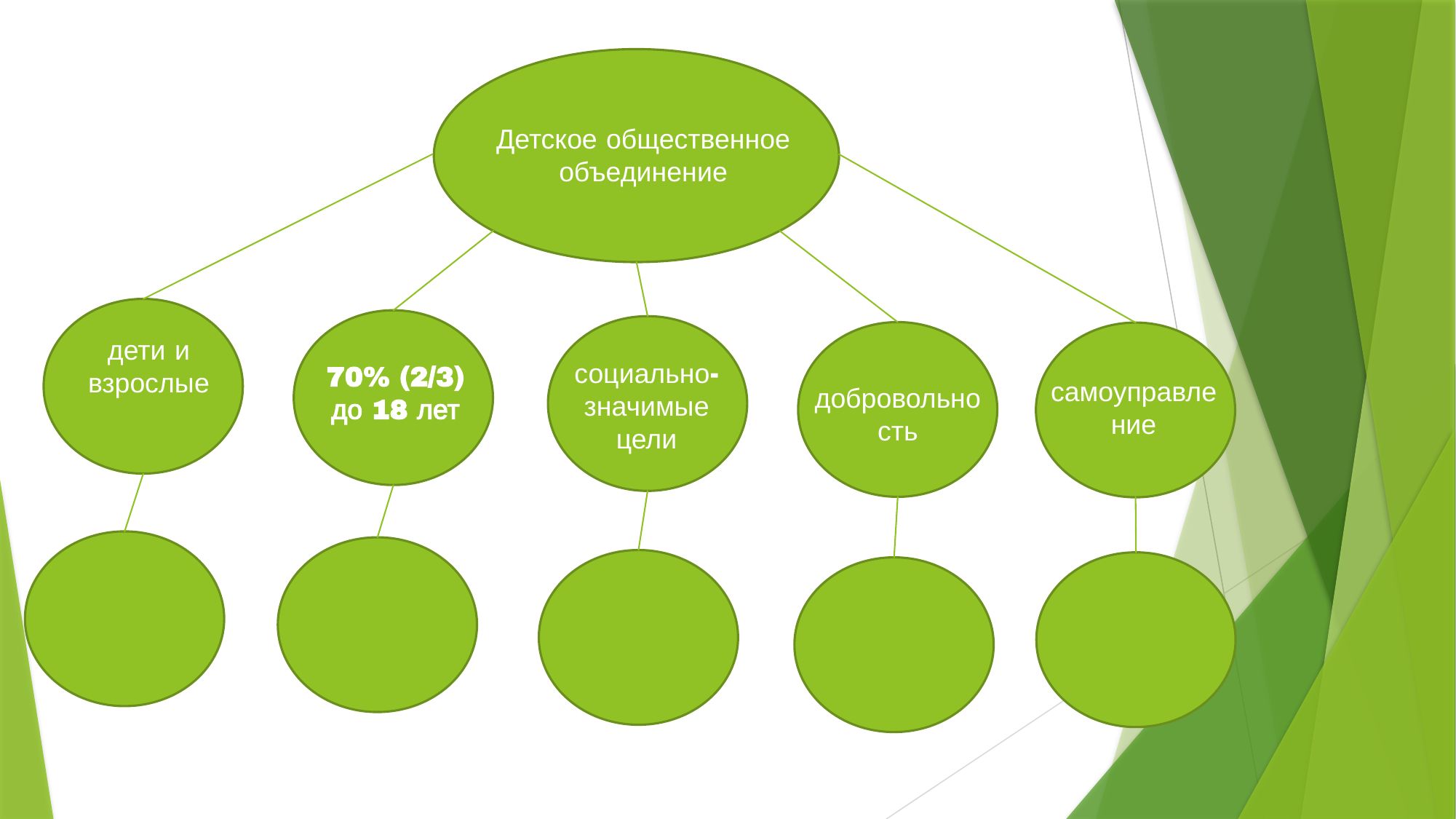

Детское общественное объединение

дети и взрослые
социально-значимые цели
70% (2/3) до 18 лет
самоуправление
добровольность